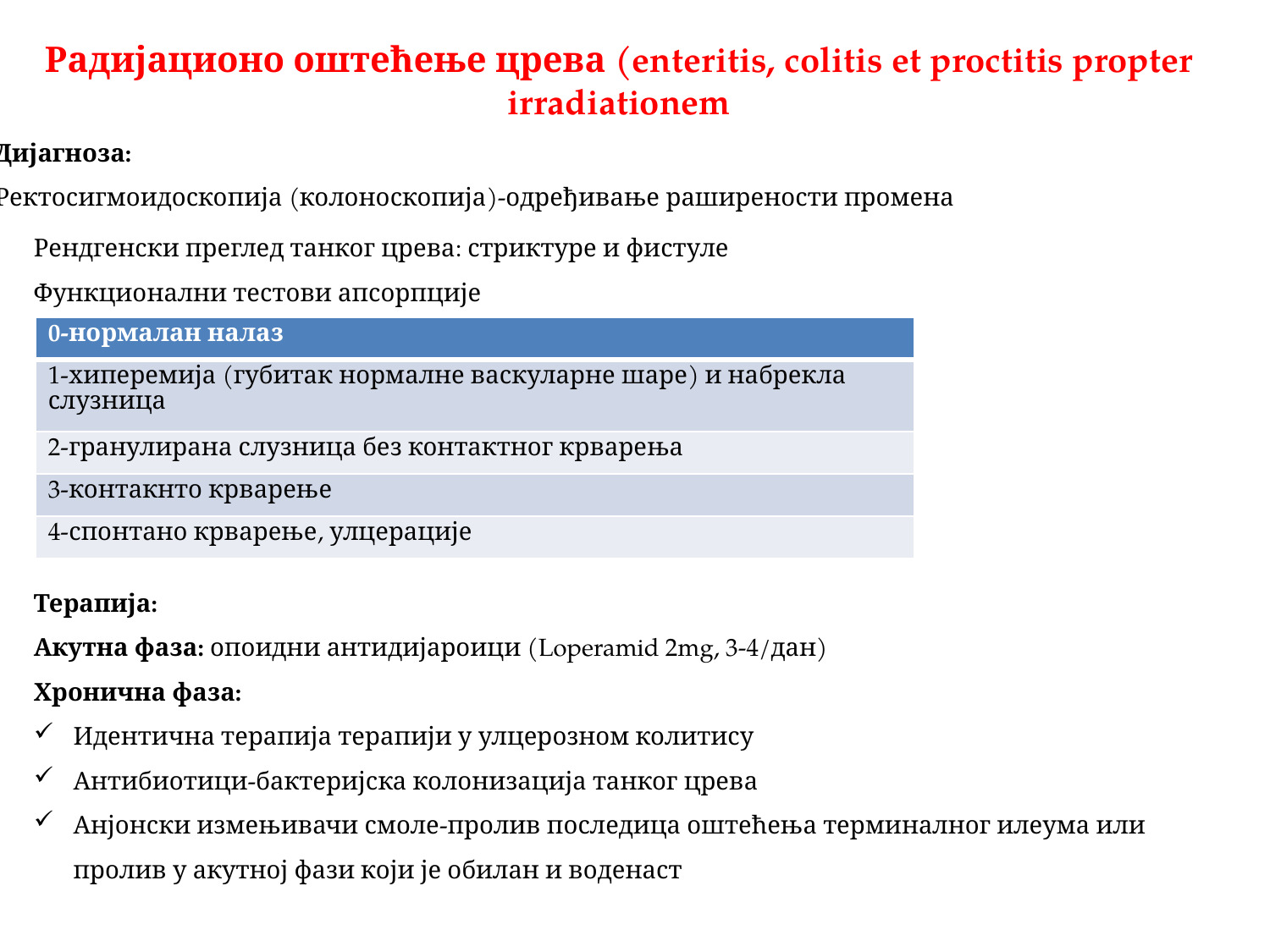

# Радијационо оштећење црева (enteritis, colitis et proctitis propter irradiationem
Дијагноза:
Ректосигмоидоскопија (колоноскопија)-одређивање раширености промена

Рендгенски преглед танког црева: стриктуре и фистуле
Функционални тестови апсорпције

Терапија:
Акутна фаза: опоидни антидијароици (Loperamid 2mg, 3-4/дан)
Хронична фаза:
Идентична терапија терапији у улцерозном колитису
Антибиотици-бактеријска колонизација танког црева
Анјонски измењивачи смоле-пролив последица оштећења терминалног илеума или пролив у акутној фази који је обилан и воденаст
| 0-нормалан налаз |
| --- |
| 1-хиперемија (губитак нормалне васкуларне шаре) и набрекла слузница |
| 2-гранулирана слузница без контактног крварења |
| 3-контакнто крварење |
| 4-спонтано крварење, улцерације |